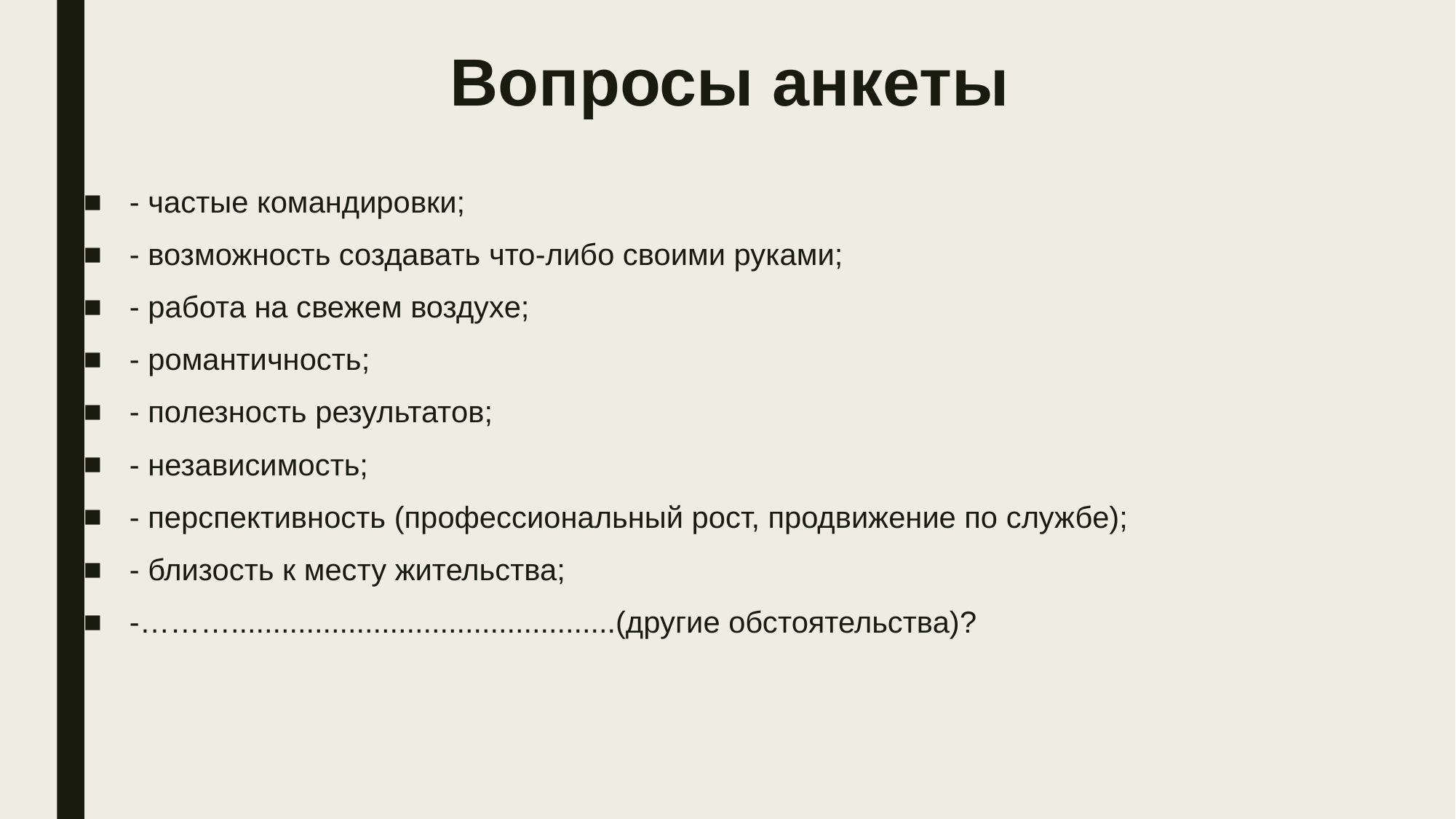

# Вопросы анкеты
- частые командировки;
- возможность создавать что-либо своими руками;
- работа на свежем воздухе;
- романтичность;
- полезность результатов;
- независимость;
- перспективность (профессиональный рост, продвижение по службе);
- близость к месту жительства;
-………..............................................(другие обстоятельства)?